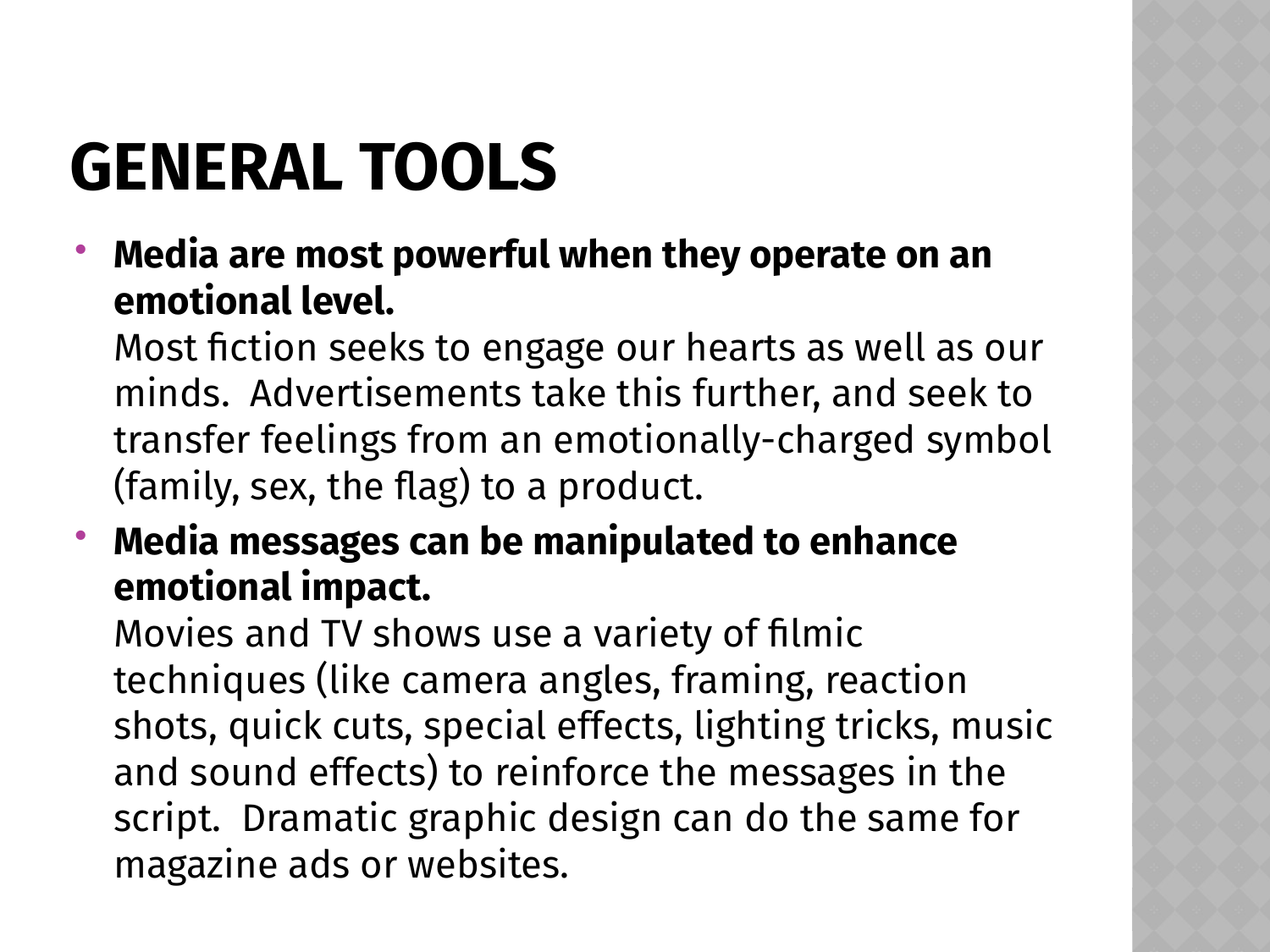

# General Tools
Media are most powerful when they operate on an emotional level.   
Most fiction seeks to engage our hearts as well as our minds.  Advertisements take this further, and seek to transfer feelings from an emotionally-charged symbol (family, sex, the flag) to a product.
Media messages can be manipulated to enhance emotional impact. 
Movies and TV shows use a variety of filmic techniques (like camera angles, framing, reaction shots, quick cuts, special effects, lighting tricks, music and sound effects) to reinforce the messages in the script.  Dramatic graphic design can do the same for magazine ads or websites.